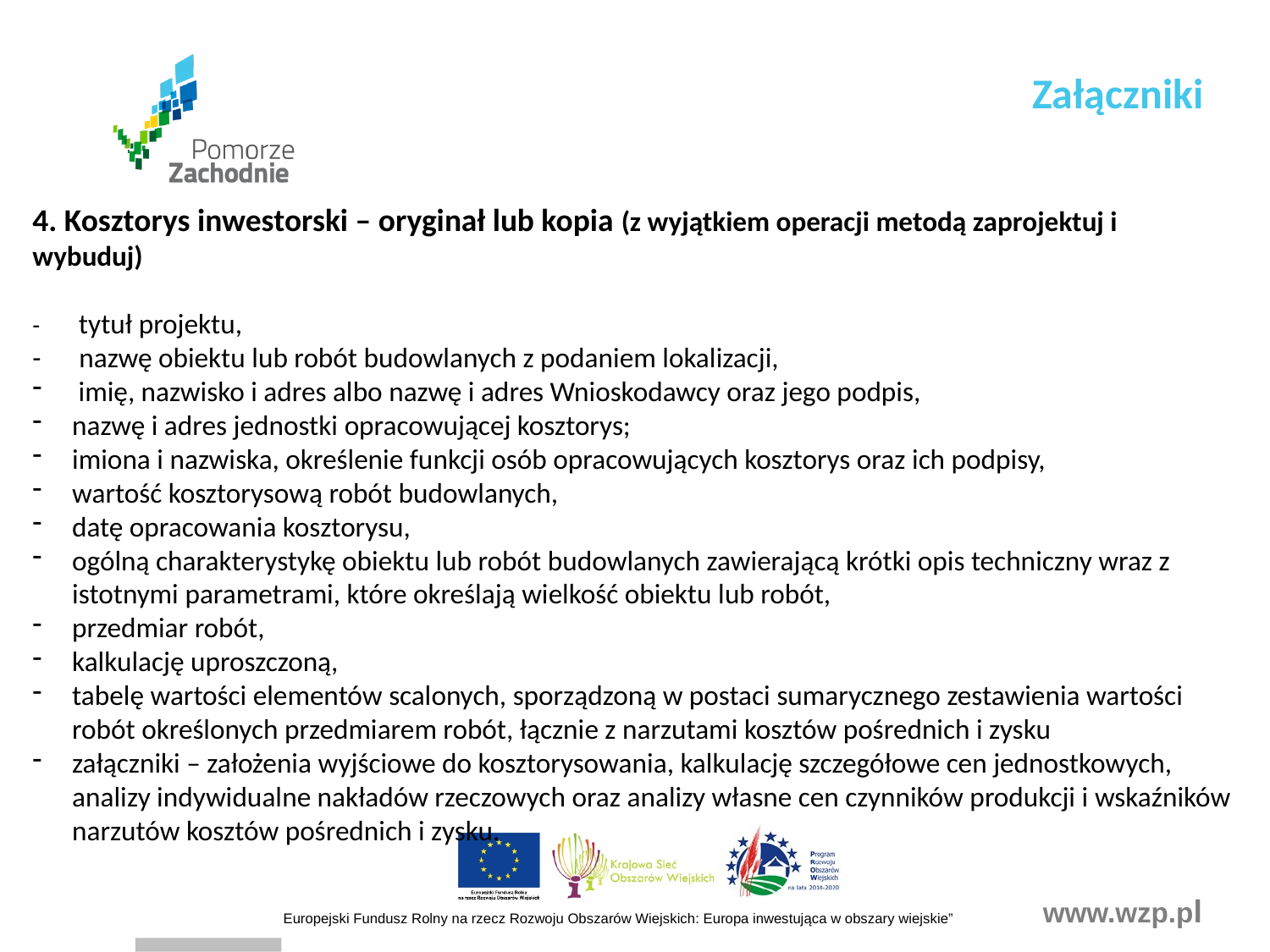

Załączniki
4. Kosztorys inwestorski – oryginał lub kopia (z wyjątkiem operacji metodą zaprojektuj i wybuduj)

-       tytuł projektu,
-      nazwę obiektu lub robót budowlanych z podaniem lokalizacji,
 imię, nazwisko i adres albo nazwę i adres Wnioskodawcy oraz jego podpis,
nazwę i adres jednostki opracowującej kosztorys;
imiona i nazwiska, określenie funkcji osób opracowujących kosztorys oraz ich podpisy,
wartość kosztorysową robót budowlanych,
datę opracowania kosztorysu,
ogólną charakterystykę obiektu lub robót budowlanych zawierającą krótki opis techniczny wraz z istotnymi parametrami, które określają wielkość obiektu lub robót,
przedmiar robót,
kalkulację uproszczoną,
tabelę wartości elementów scalonych, sporządzoną w postaci sumarycznego zestawienia wartości robót określonych przedmiarem robót, łącznie z narzutami kosztów pośrednich i zysku
załączniki – założenia wyjściowe do kosztorysowania, kalkulację szczegółowe cen jednostkowych, analizy indywidualne nakładów rzeczowych oraz analizy własne cen czynników produkcji i wskaźników narzutów kosztów pośrednich i zysku.